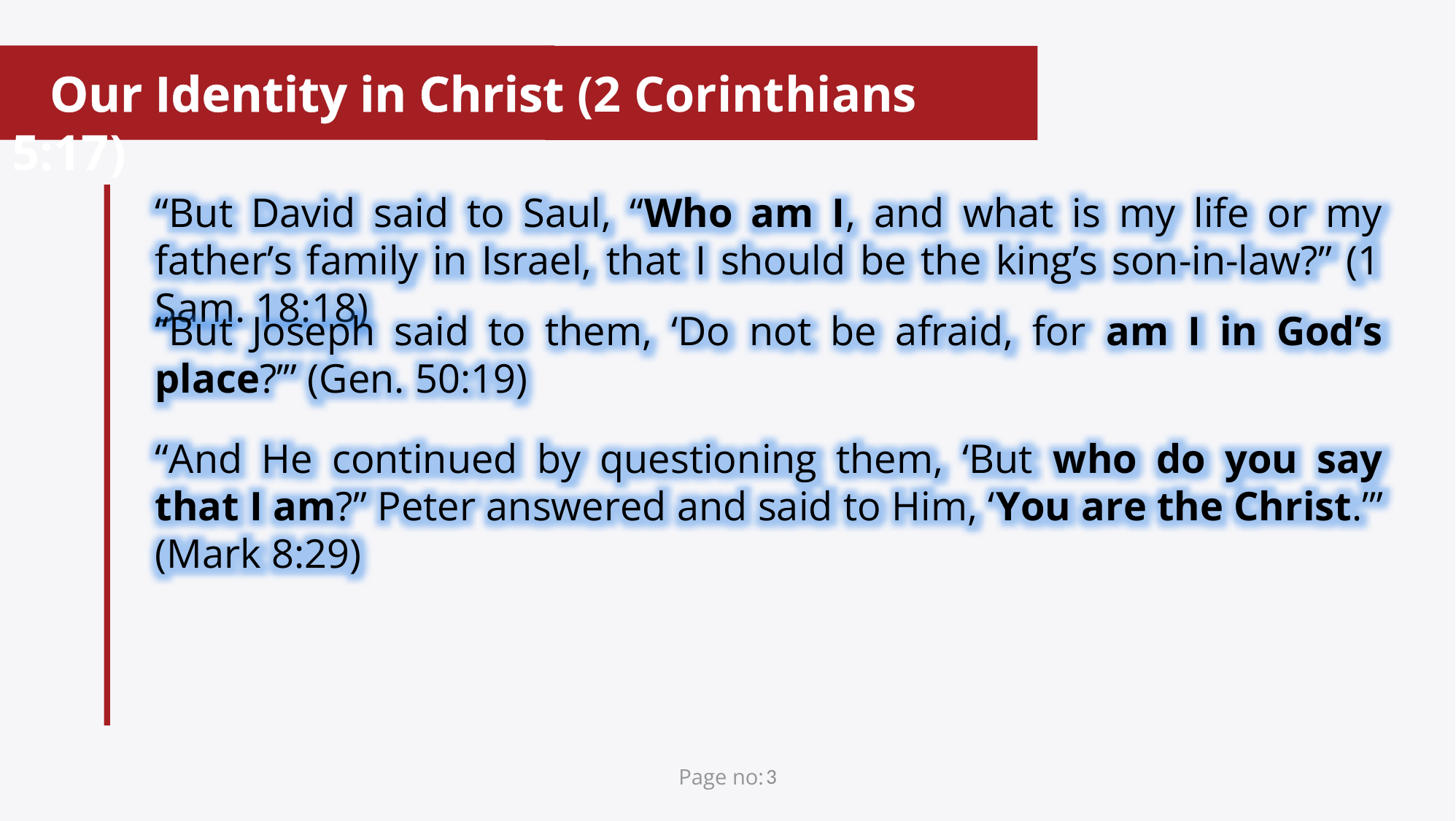

Our Identity in Christ (2 Corinthians 5:17)
“But David said to Saul, “Who am I, and what is my life or my father’s family in Israel, that I should be the king’s son-in-law?” (1 Sam. 18:18)
“But Joseph said to them, ‘Do not be afraid, for am I in God’s place?’” (Gen. 50:19)
“And He continued by questioning them, ‘But who do you say that I am?” Peter answered and said to Him, ‘You are the Christ.’” (Mark 8:29)